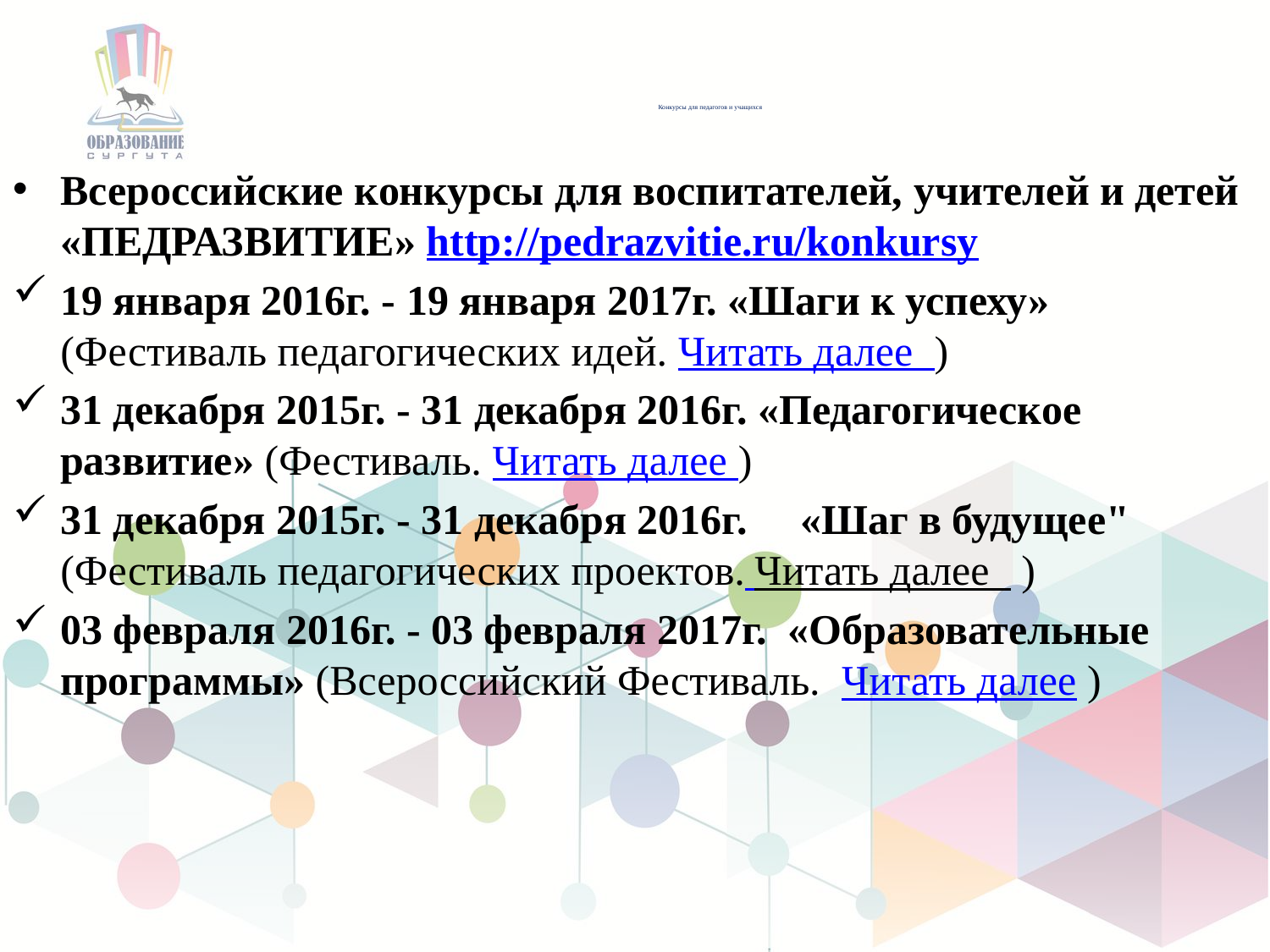

# Конкурсы для педагогов и учащихся
Всероссийские конкурсы для воспитателей, учителей и детей «ПЕДРАЗВИТИЕ» http://pedrazvitie.ru/konkursy
19 января 2016г. - 19 января 2017г. «Шаги к успеху» (Фестиваль педагогических идей. Читать далее  )
31 декабря 2015г. - 31 декабря 2016г. «Педагогическое развитие» (Фестиваль. Читать далее )
31 декабря 2015г. - 31 декабря 2016г.     «Шаг в будущее" (Фестиваль педагогических проектов. Читать далее   )
03 февраля 2016г. - 03 февраля 2017г.  «Образовательные программы» (Всероссийский Фестиваль.  Читать далее )